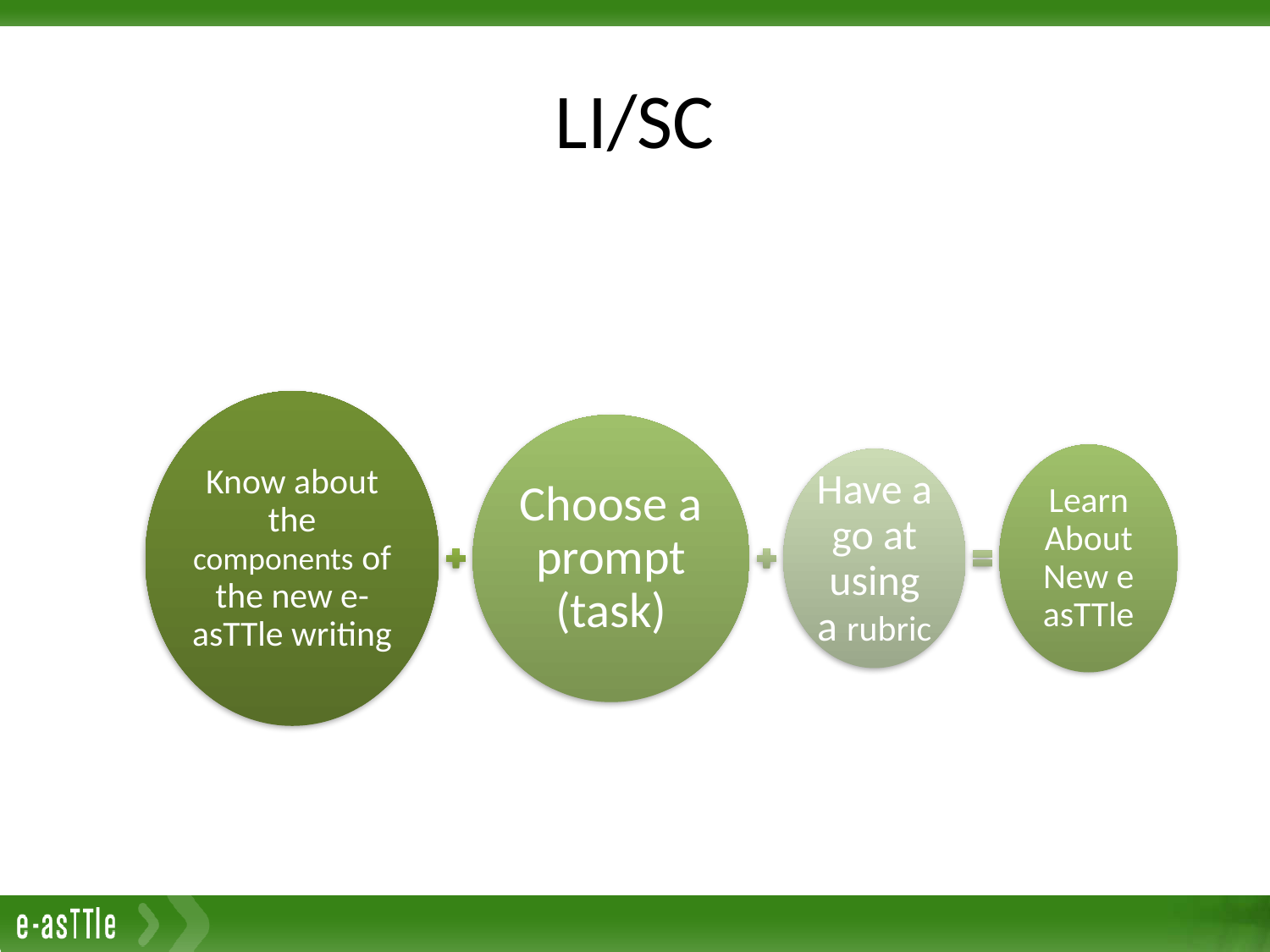

# LI/SC
Know about the components of the new e-asTTle writing

Choose a prompt (task)

Have a go at using a rubric

Learn About New e asTTle